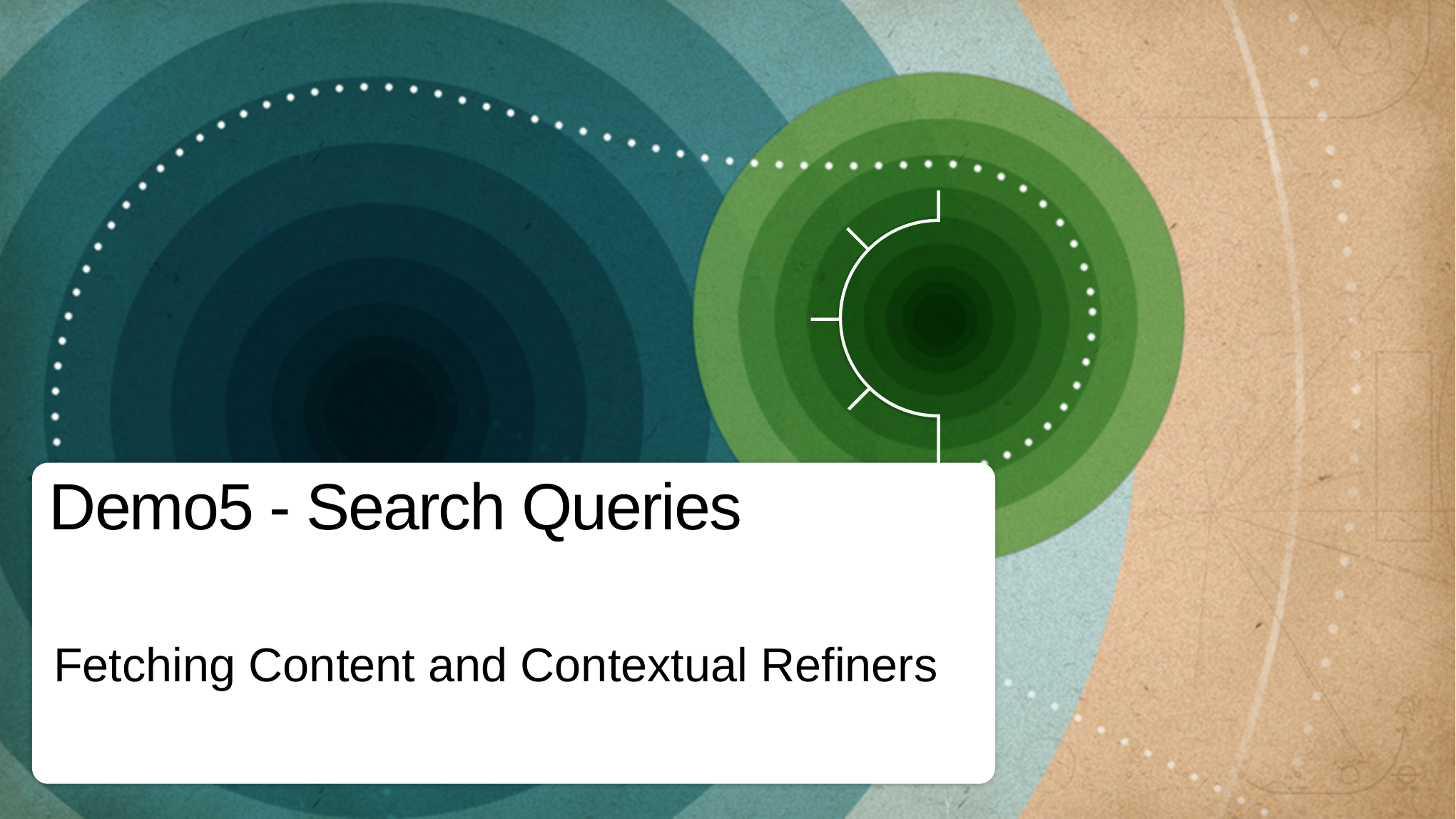

# Demo5 - Search Queries
Fetching Content and Contextual Refiners